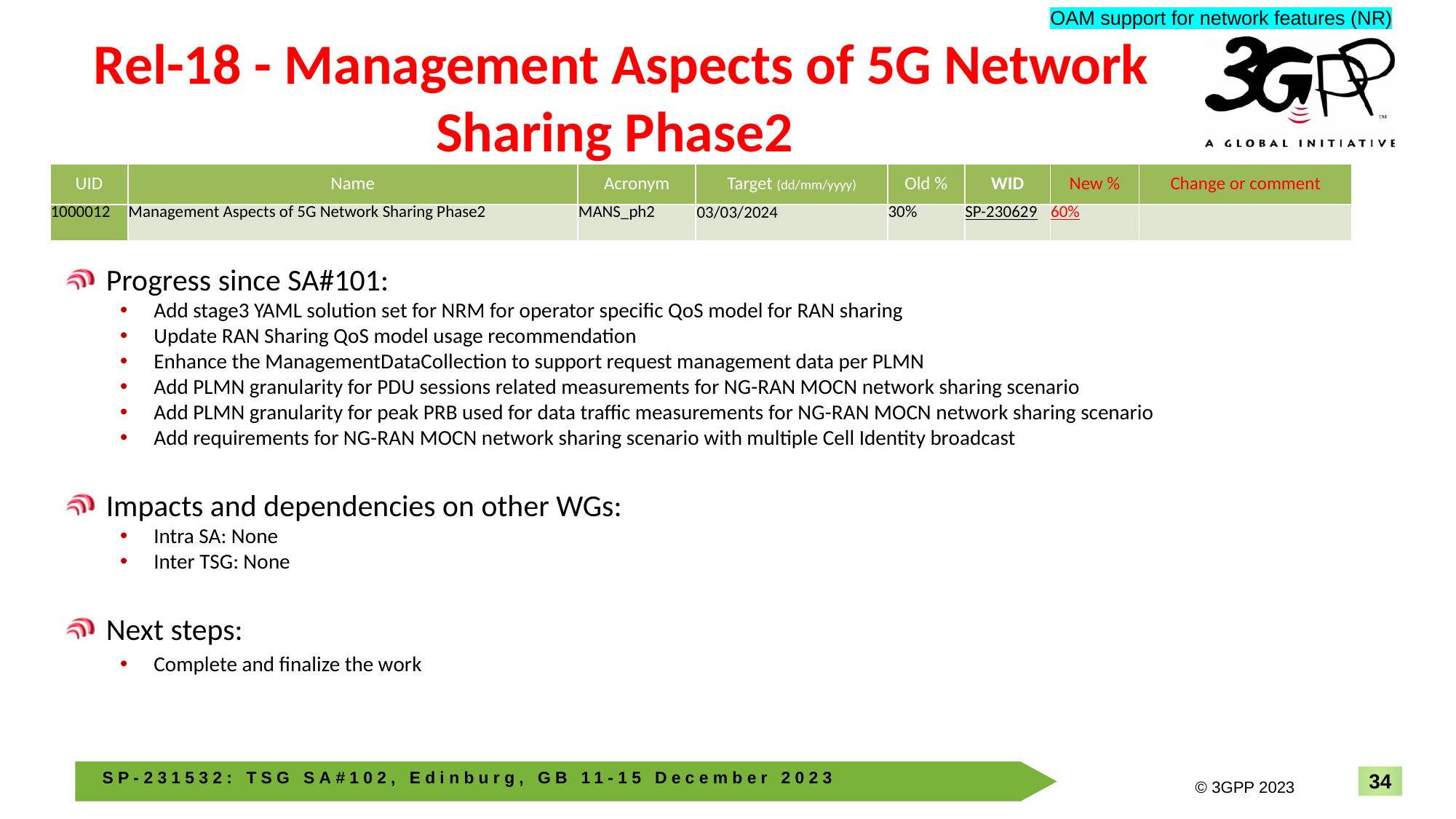

OAM support for network features (NR)
# Rel-18 - Management Aspects of 5G Network Sharing Phase2
| UID | Name | Acronym | Target (dd/mm/yyyy) | Old % | WID | New % | Change or comment |
| --- | --- | --- | --- | --- | --- | --- | --- |
| 1000012 | Management Aspects of 5G Network Sharing Phase2 | MANS\_ph2 | 03/03/2024 | 30% | SP-230629 | 60% |  |
Progress since SA#101:
Add stage3 YAML solution set for NRM for operator specific QoS model for RAN sharing
Update RAN Sharing QoS model usage recommendation
Enhance the ManagementDataCollection to support request management data per PLMN
Add PLMN granularity for PDU sessions related measurements for NG-RAN MOCN network sharing scenario
Add PLMN granularity for peak PRB used for data traffic measurements for NG-RAN MOCN network sharing scenario
Add requirements for NG-RAN MOCN network sharing scenario with multiple Cell Identity broadcast

Impacts and dependencies on other WGs:
Intra SA: None
Inter TSG: None

Next steps:
Complete and finalize the work